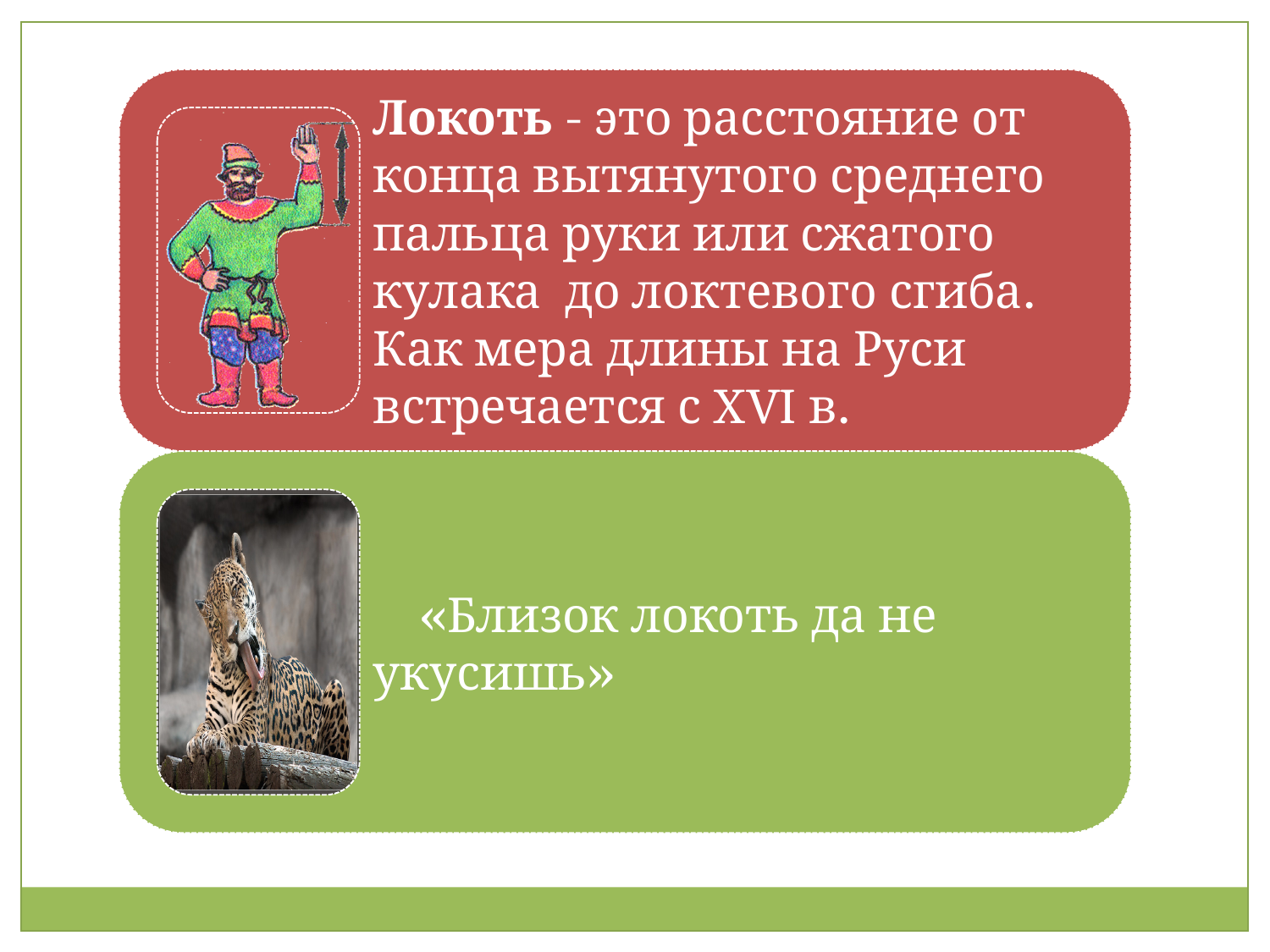

Локоть - это расстояние от конца вытянутого среднего пальца руки или сжатого кулака  до локтевого сгиба. Как мера длины на Руси встречается с XVI в.
    «Близок локоть да не укусишь»